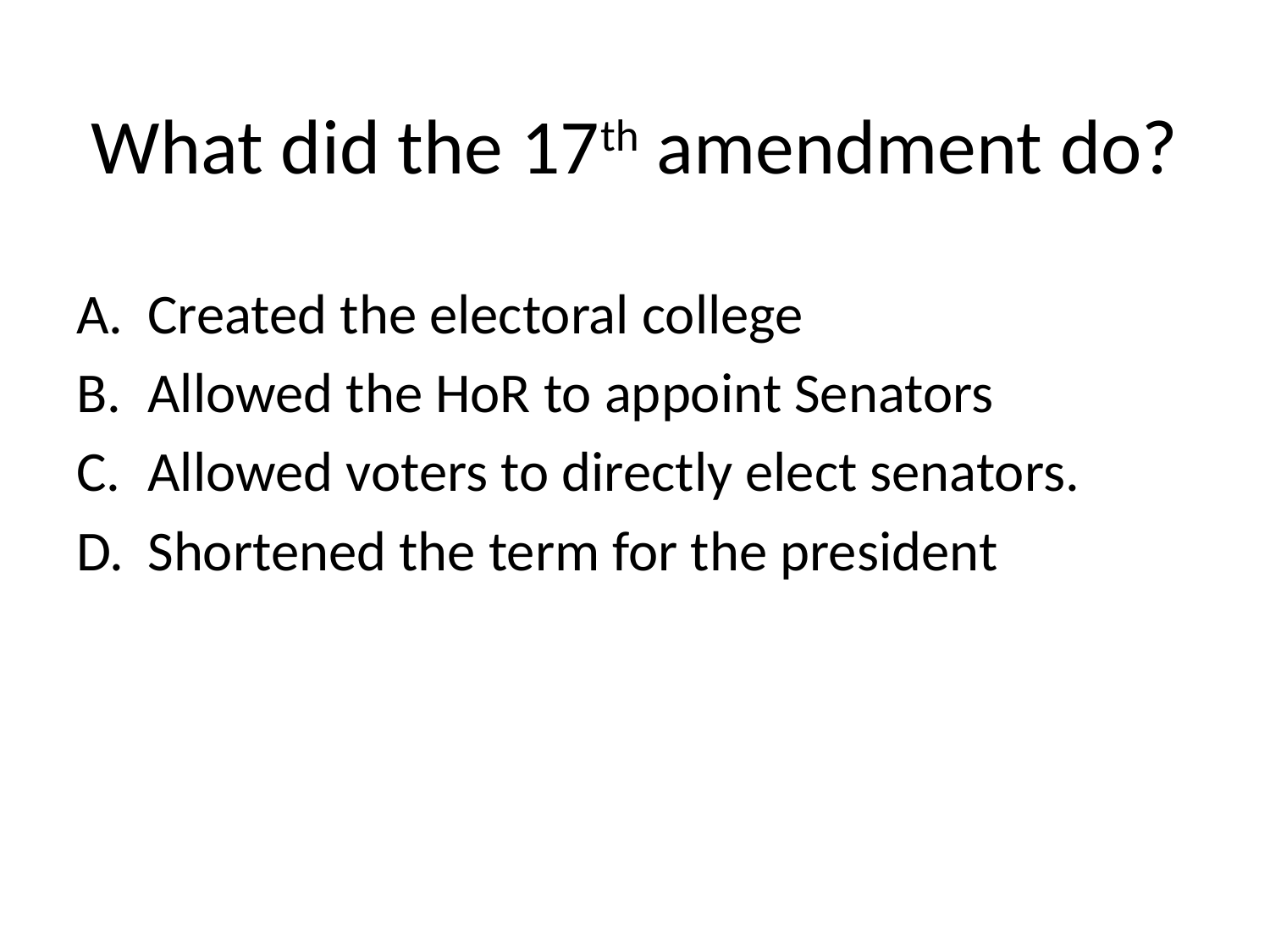

# What did the 17th amendment do?
Created the electoral college
Allowed the HoR to appoint Senators
Allowed voters to directly elect senators.
Shortened the term for the president